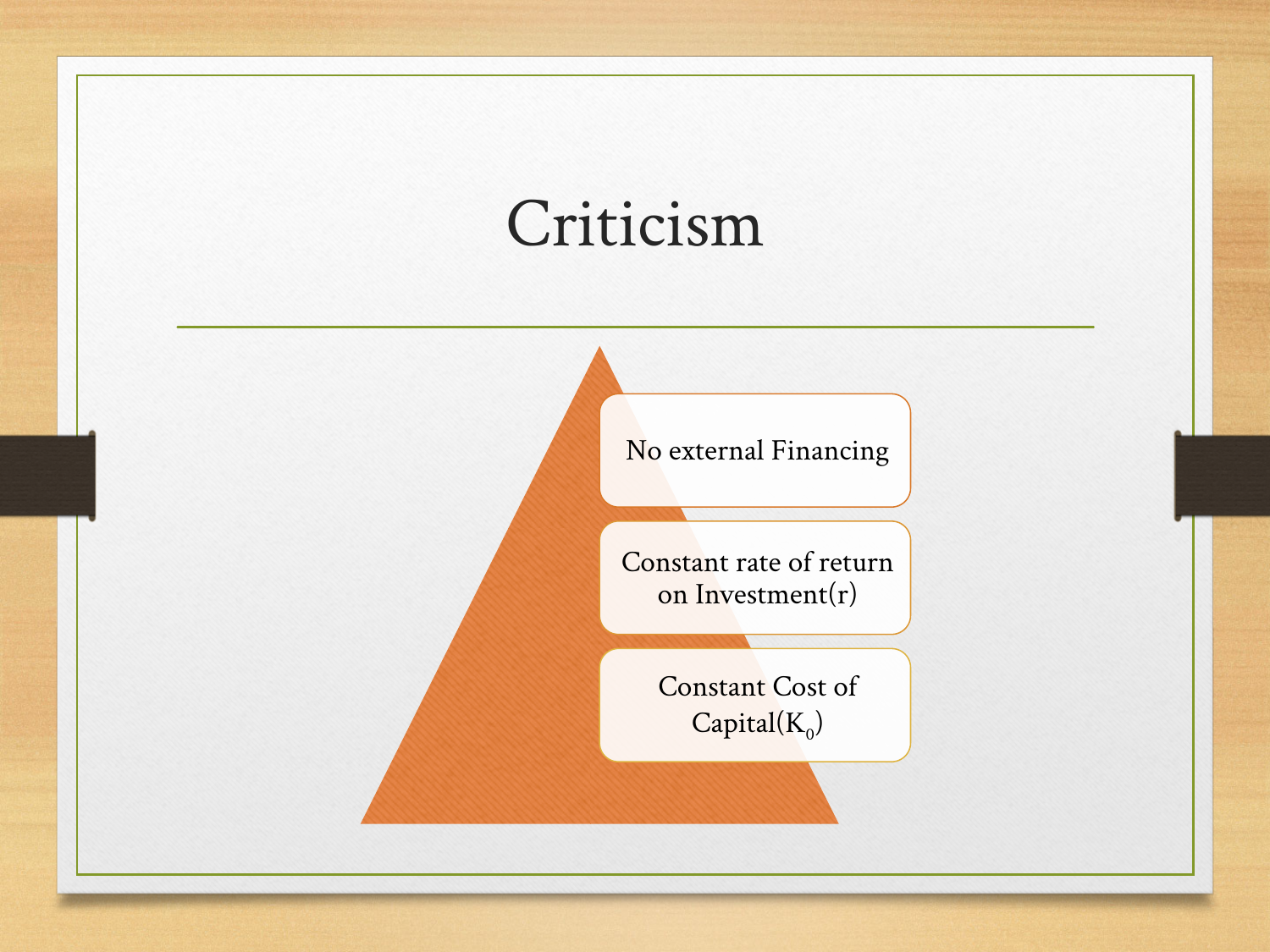

# Criticism
No external Financing
Constant rate of return on Investment(r)
Constant Cost of Capital(K0)